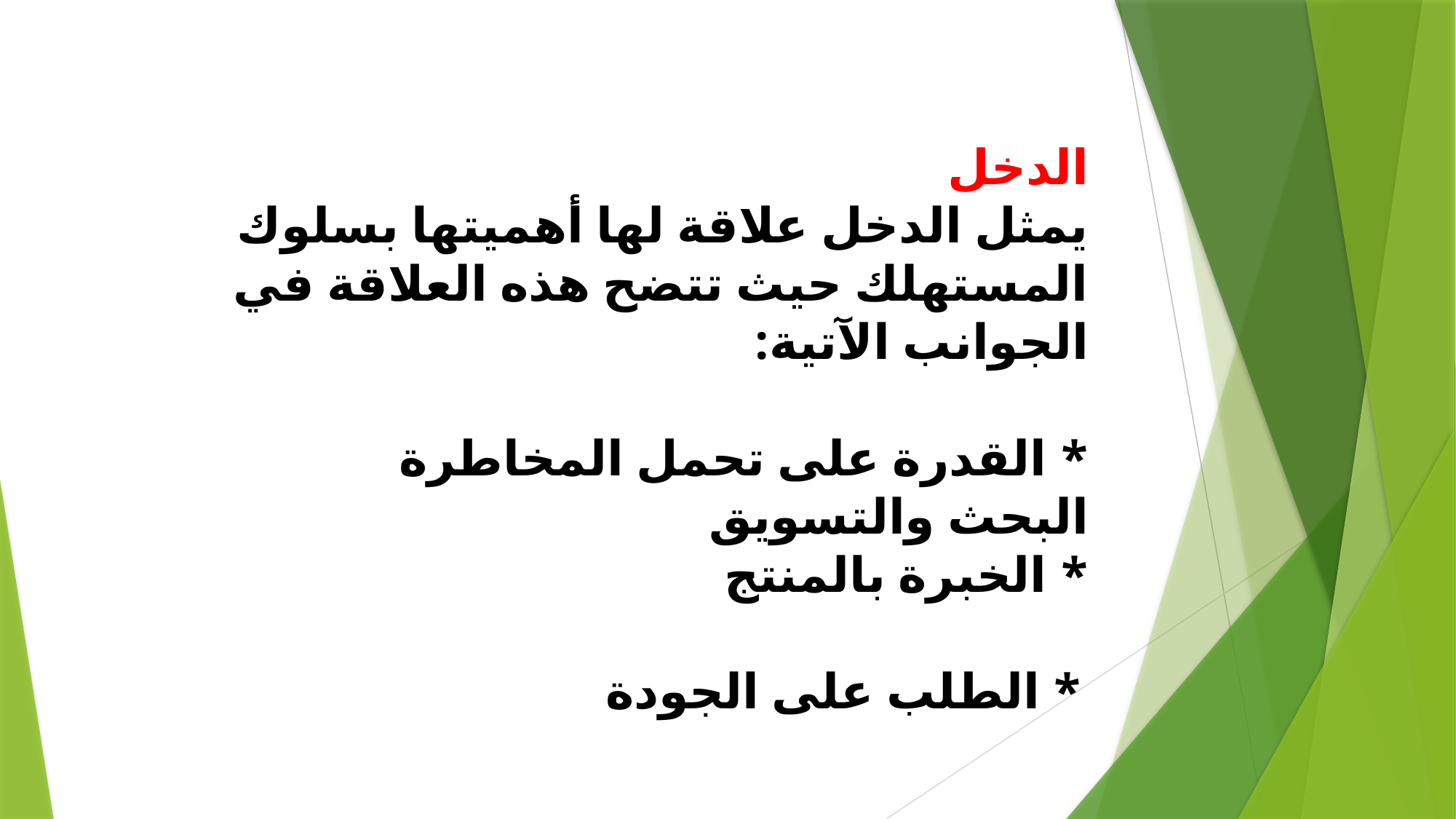

الدخل
يمثل الدخل علاقة لها أهميتها بسلوك المستهلك حيث تتضح هذه العلاقة في الجوانب الآتية:
 
* القدرة على تحمل المخاطرة
البحث والتسويق
* الخبرة بالمنتج
 
* الطلب على الجودة